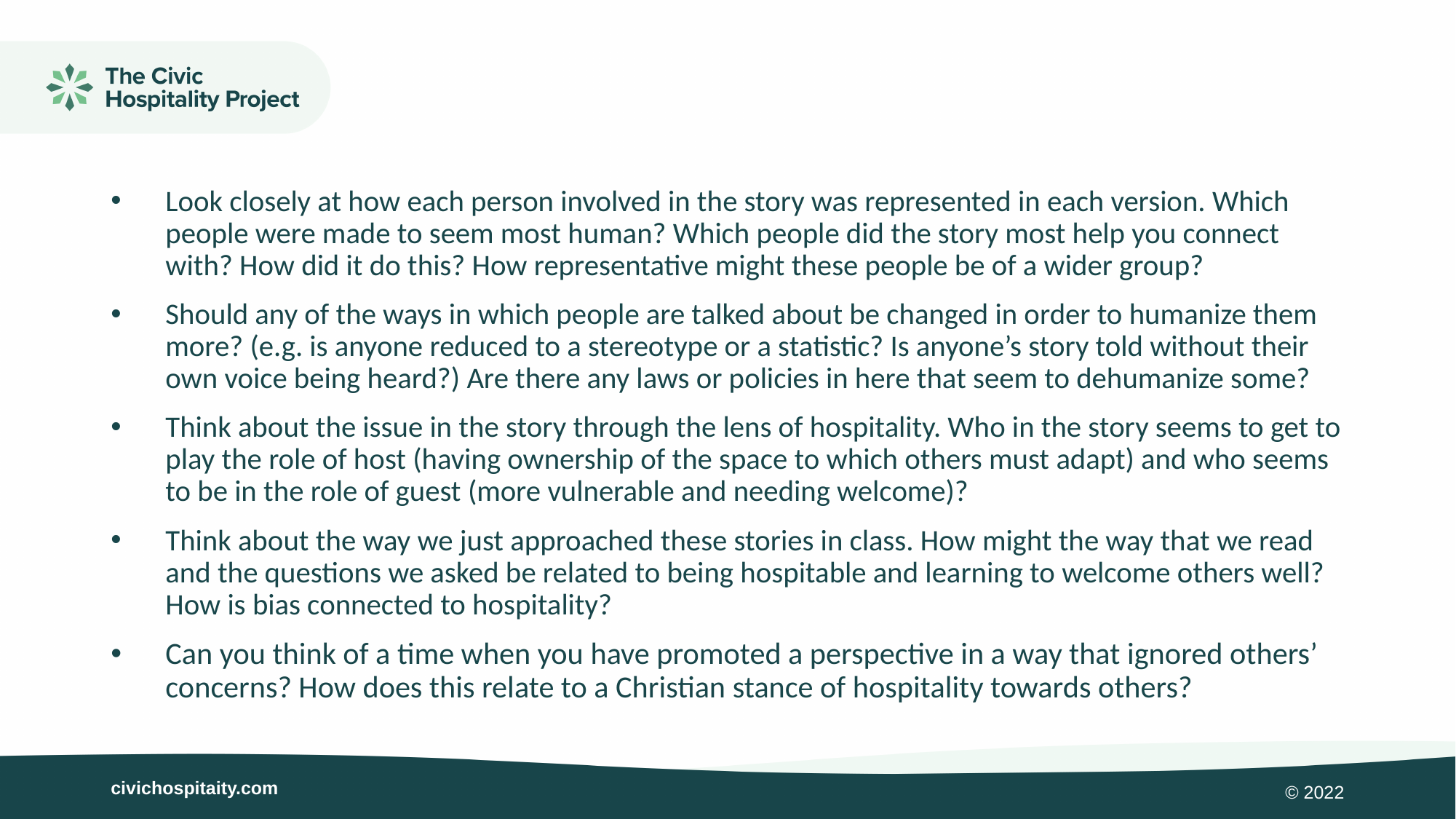

Look closely at how each person involved in the story was represented in each version. Which people were made to seem most human? Which people did the story most help you connect with? How did it do this? How representative might these people be of a wider group?
Should any of the ways in which people are talked about be changed in order to humanize them more? (e.g. is anyone reduced to a stereotype or a statistic? Is anyone’s story told without their own voice being heard?) Are there any laws or policies in here that seem to dehumanize some?
Think about the issue in the story through the lens of hospitality. Who in the story seems to get to play the role of host (having ownership of the space to which others must adapt) and who seems to be in the role of guest (more vulnerable and needing welcome)?
Think about the way we just approached these stories in class. How might the way that we read and the questions we asked be related to being hospitable and learning to welcome others well? How is bias connected to hospitality?
Can you think of a time when you have promoted a perspective in a way that ignored others’ concerns? How does this relate to a Christian stance of hospitality towards others?